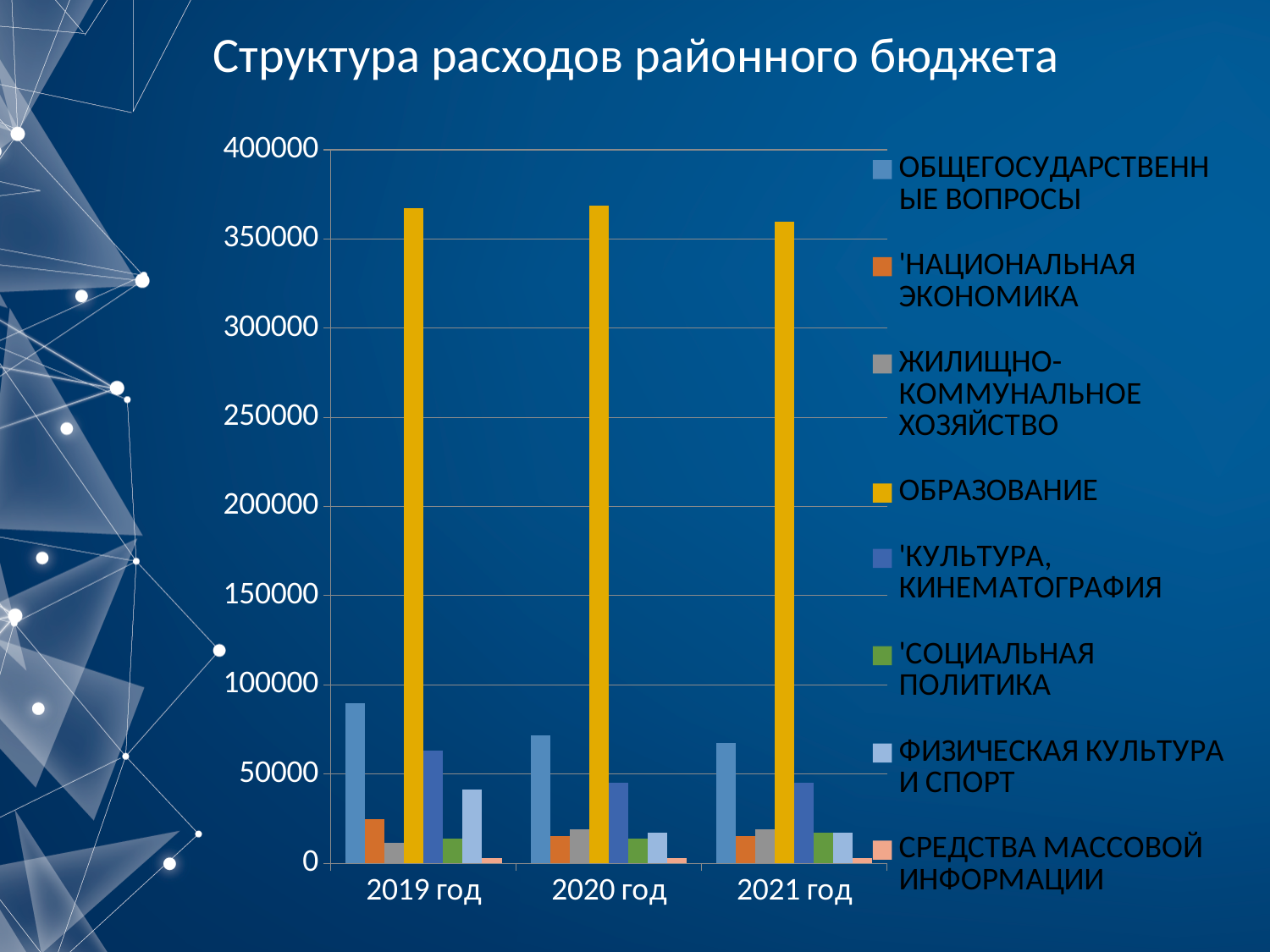

# Структура расходов районного бюджета

### Chart

| Category | ОБЩЕГОСУДАРСТВЕННЫЕ ВОПРОСЫ | 'НАЦИОНАЛЬНАЯ ЭКОНОМИКА | ЖИЛИЩНО-КОММУНАЛЬНОЕ ХОЗЯЙСТВО | ОБРАЗОВАНИЕ | 'КУЛЬТУРА, КИНЕМАТОГРАФИЯ | 'СОЦИАЛЬНАЯ ПОЛИТИКА | ФИЗИЧЕСКАЯ КУЛЬТУРА И СПОРТ | СРЕДСТВА МАССОВОЙ ИНФОРМАЦИИ |
|---|---|---|---|---|---|---|---|---|
| 2019 год | 89486.3 | 24593.7 | 11215.2 | 367394.7 | 63134.6 | 13769.2 | 41427.5 | 2897.3 |
| 2020 год | 71707.1 | 15470.1 | 19175.2 | 368515.4 | 45356.9 | 13969.0 | 17026.2 | 2734.2 |
| 2021 год | 67209.1 | 15039.1 | 19128.8 | 359687.1 | 45356.9 | 17189.2 | 17026.2 | 2734.2 |